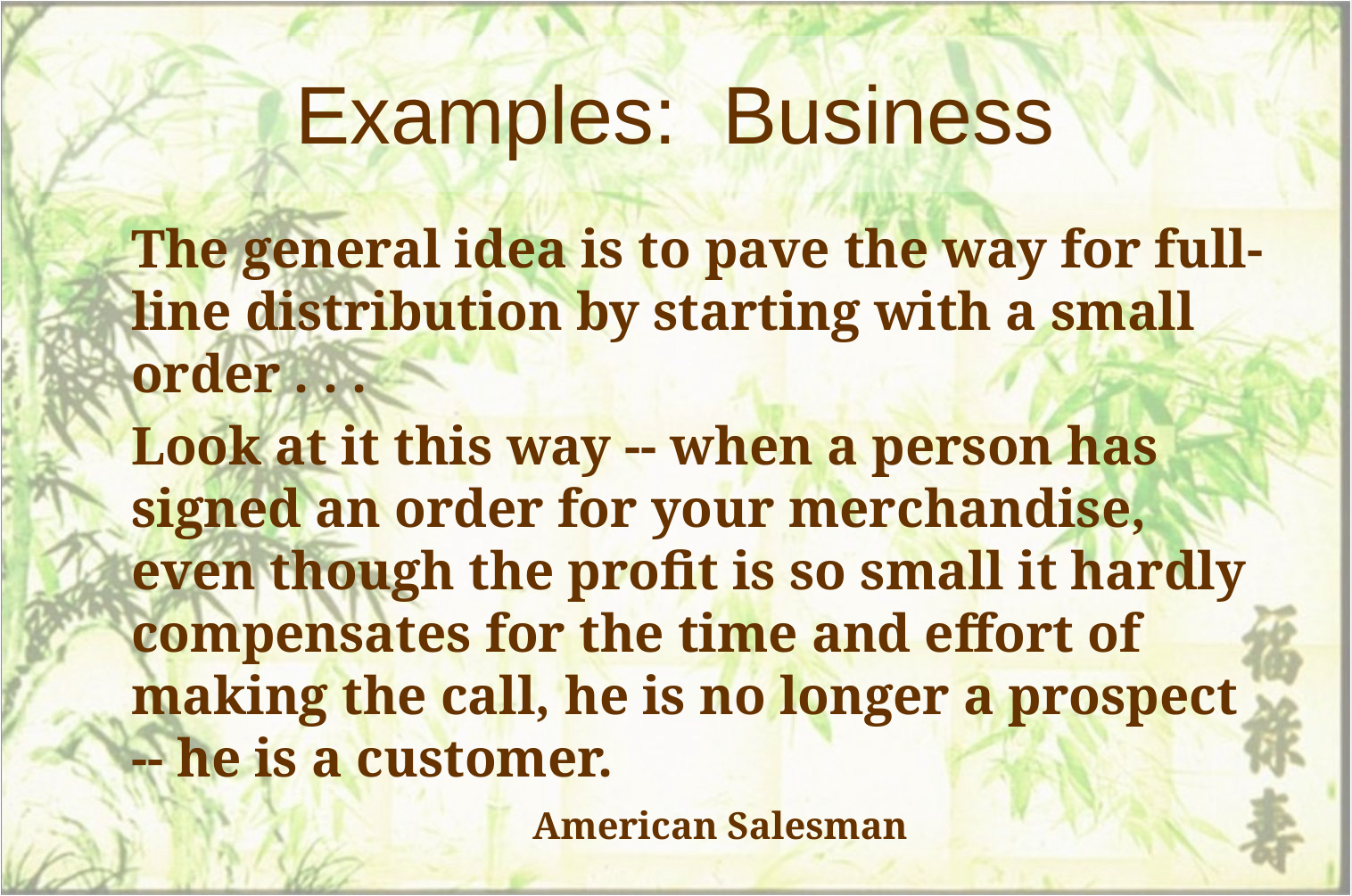

# Examples:  Business
	The general idea is to pave the way for full-line distribution by starting with a small order . . .
	Look at it this way -- when a person has signed an order for your merchandise, even though the profit is so small it hardly compensates for the time and effort of making the call, he is no longer a prospect -- he is a customer.
			American Salesman